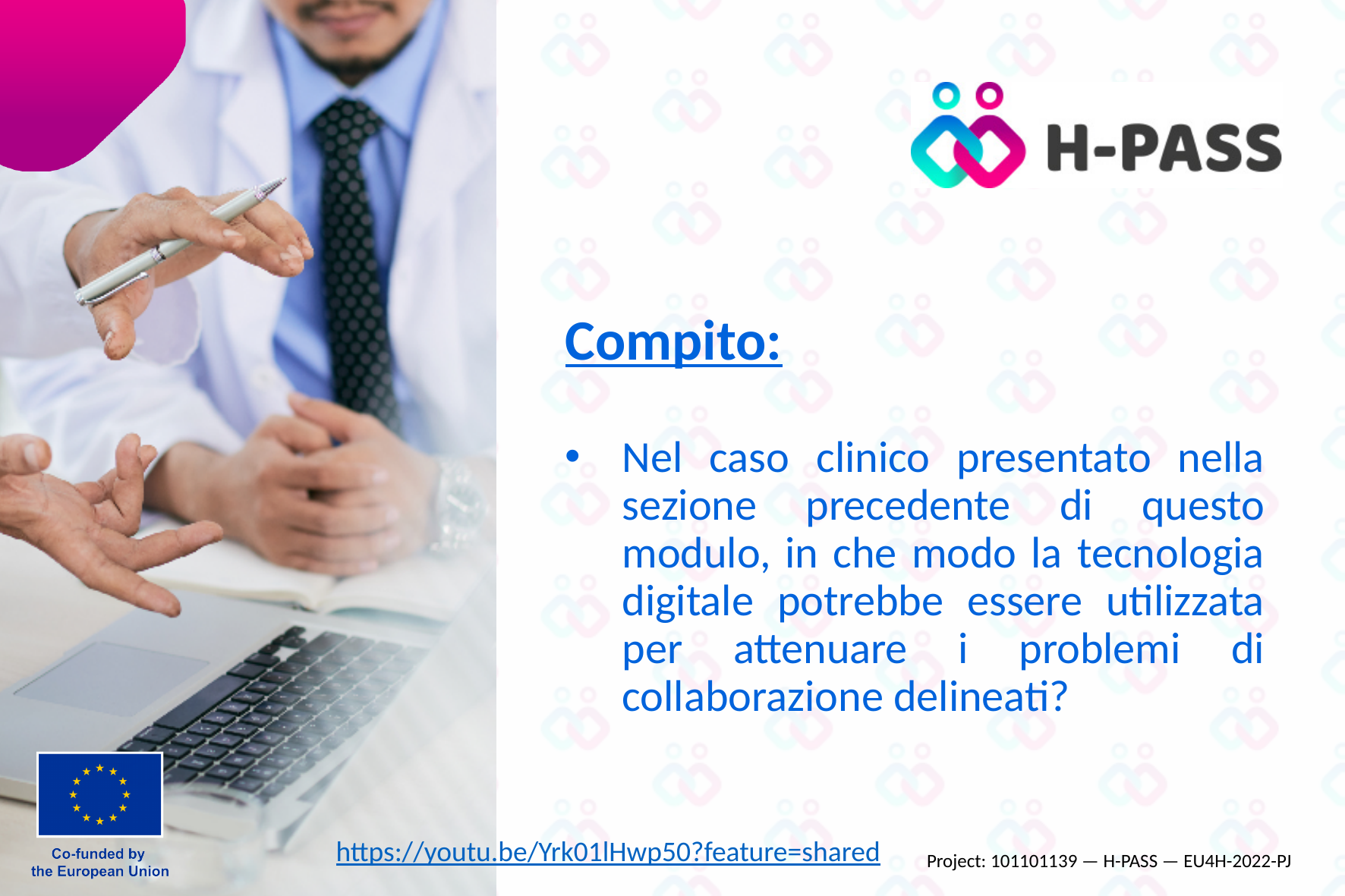

Compito:

Nel caso clinico presentato nella sezione precedente di questo modulo, in che modo la tecnologia digitale potrebbe essere utilizzata per attenuare i problemi di collaborazione delineati?
https://youtu.be/Yrk01lHwp50?feature=shared
Project: 101101139 — H-PASS — EU4H-2022-PJ